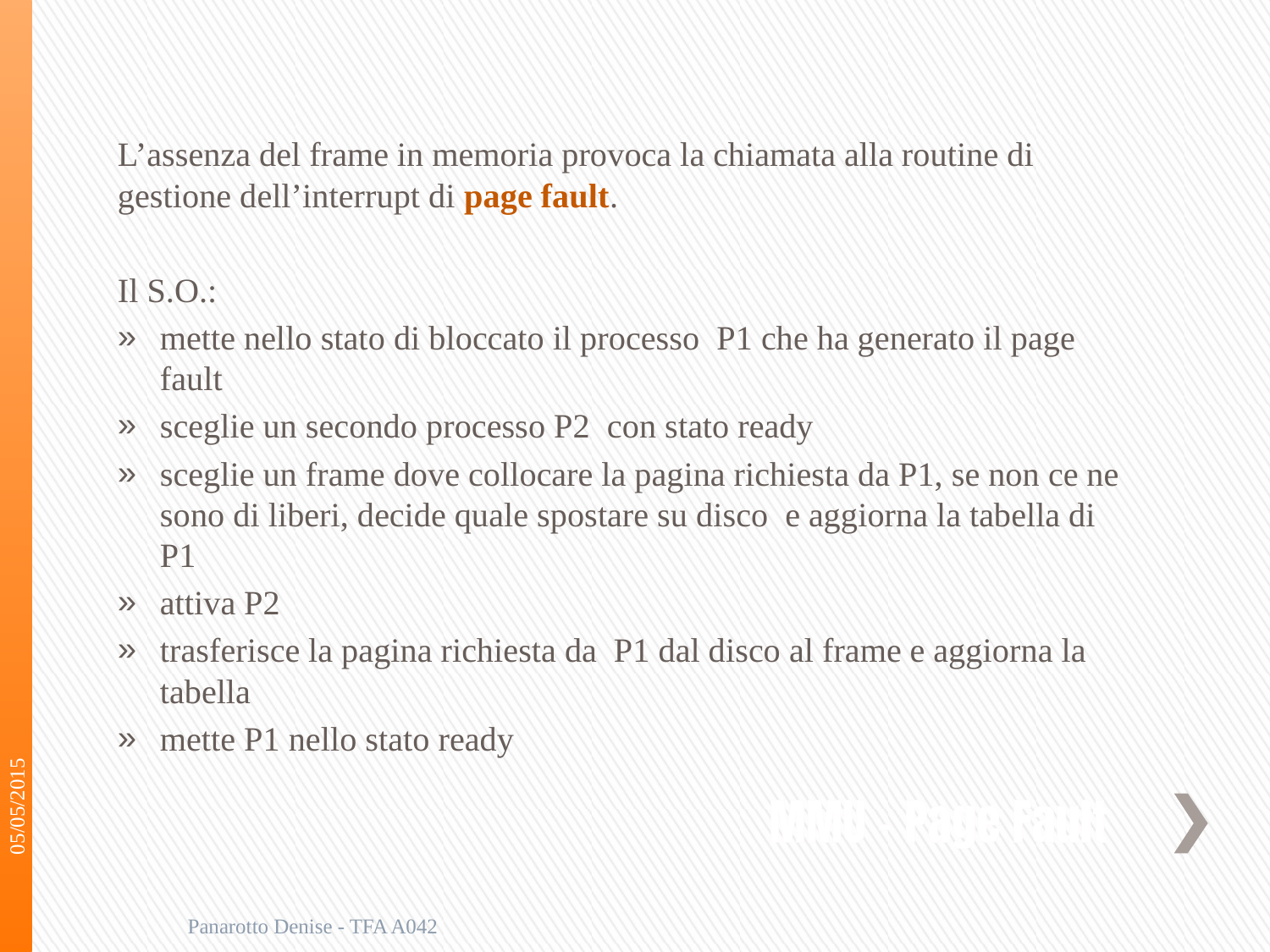

L’assenza del frame in memoria provoca la chiamata alla routine di gestione dell’interrupt di page fault.

Il S.O.:
mette nello stato di bloccato il processo  P1 che ha generato il page fault
sceglie un secondo processo P2  con stato ready
sceglie un frame dove collocare la pagina richiesta da P1, se non ce ne sono di liberi, decide quale spostare su disco  e aggiorna la tabella di P1
attiva P2
trasferisce la pagina richiesta da  P1 dal disco al frame e aggiorna la tabella
mette P1 nello stato ready

05/05/2015
# MMU – Page Fault
Panarotto Denise - TFA A042